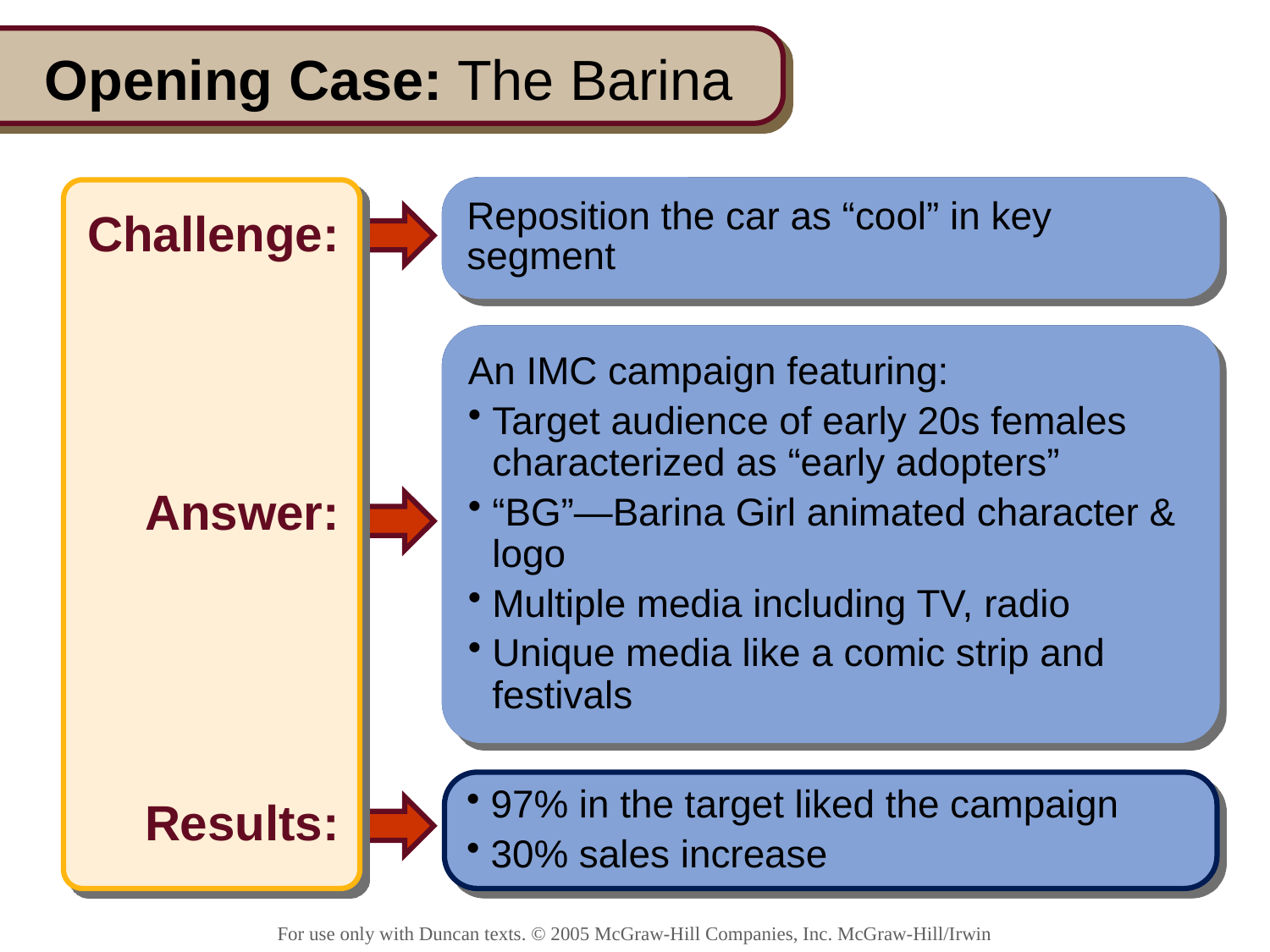

# Opening Case: The Barina

Challenge:
Answer:
Results:
Reposition the car as “cool” in key segment

Reposition the car as “cool” in key segment
An IMC campaign featuring:
Target audience of early 20s females characterized as “early adopters
“BG”—Barina Girl animated character & logo
Multiple media including TV, radio
Unique media like a comic strip and festivals

An IMC campaign featuring:
Target audience of early 20s females characterized as “early adopters”
“BG”—Barina Girl animated character & logo
Multiple media including TV, radio
Unique media like a comic strip and festivals
97% in the target liked the campaign
30% sales increase